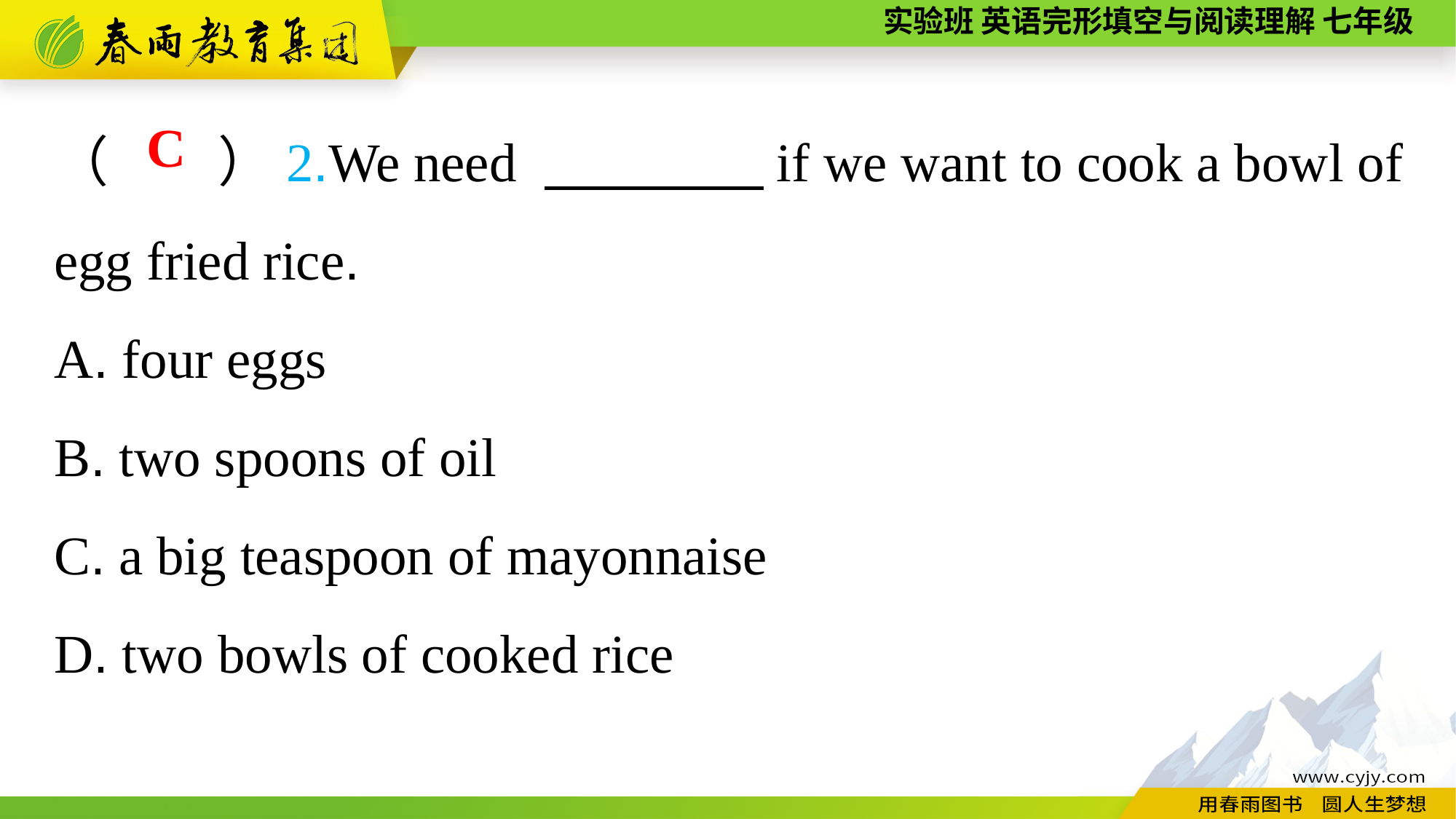

（　　）2.We need 　　　　if we want to cook a bowl of egg fried rice.
A. four eggs
B. two spoons of oil
C. a big teaspoon of mayonnaise
D. two bowls of cooked rice
C